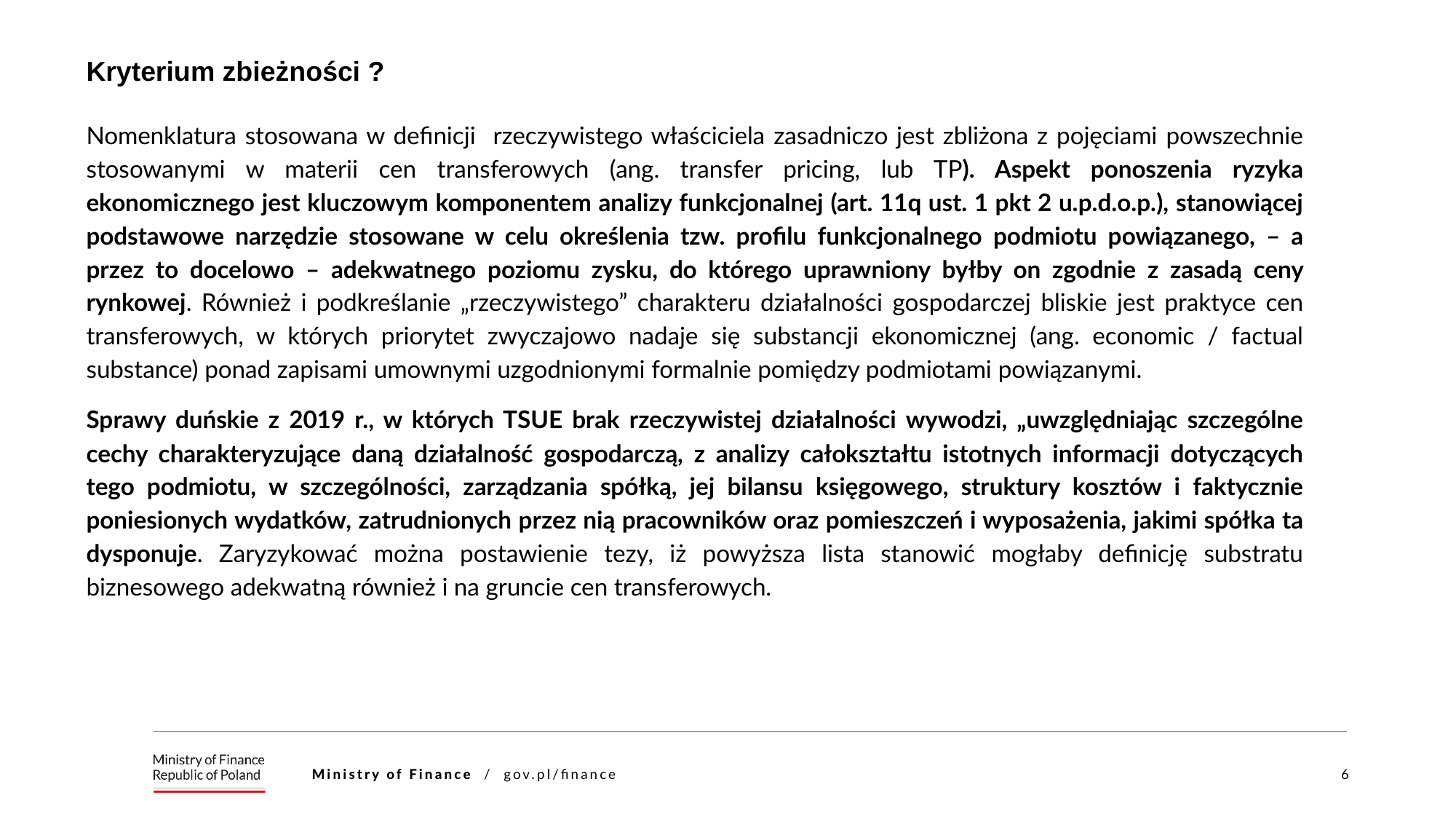

Kryterium zbieżności ?
Nomenklatura stosowana w definicji  rzeczywistego właściciela zasadniczo jest zbliżona z pojęciami powszechnie stosowanymi w materii cen transferowych (ang. transfer pricing, lub TP). Aspekt ponoszenia ryzyka ekonomicznego jest kluczowym komponentem analizy funkcjonalnej (art. 11q ust. 1 pkt 2 u.p.d.o.p.), stanowiącej podstawowe narzędzie stosowane w celu określenia tzw. profilu funkcjonalnego podmiotu powiązanego, – a przez to docelowo – adekwatnego poziomu zysku, do którego uprawniony byłby on zgodnie z zasadą ceny rynkowej. Również i podkreślanie „rzeczywistego” charakteru działalności gospodarczej bliskie jest praktyce cen transferowych, w których priorytet zwyczajowo nadaje się substancji ekonomicznej (ang. economic / factual substance) ponad zapisami umownymi uzgodnionymi formalnie pomiędzy podmiotami powiązanymi.
Sprawy duńskie z 2019 r., w których TSUE brak rzeczywistej działalności wywodzi, „uwzględniając szczególne cechy charakteryzujące daną działalność gospodarczą, z analizy całokształtu istotnych informacji dotyczących tego podmiotu, w szczególności, zarządzania spółką, jej bilansu księgowego, struktury kosztów i faktycznie poniesionych wydatków, zatrudnionych przez nią pracowników oraz pomieszczeń i wyposażenia, jakimi spółka ta dysponuje. Zaryzykować można postawienie tezy, iż powyższa lista stanowić mogłaby definicję substratu biznesowego adekwatną również i na gruncie cen transferowych.